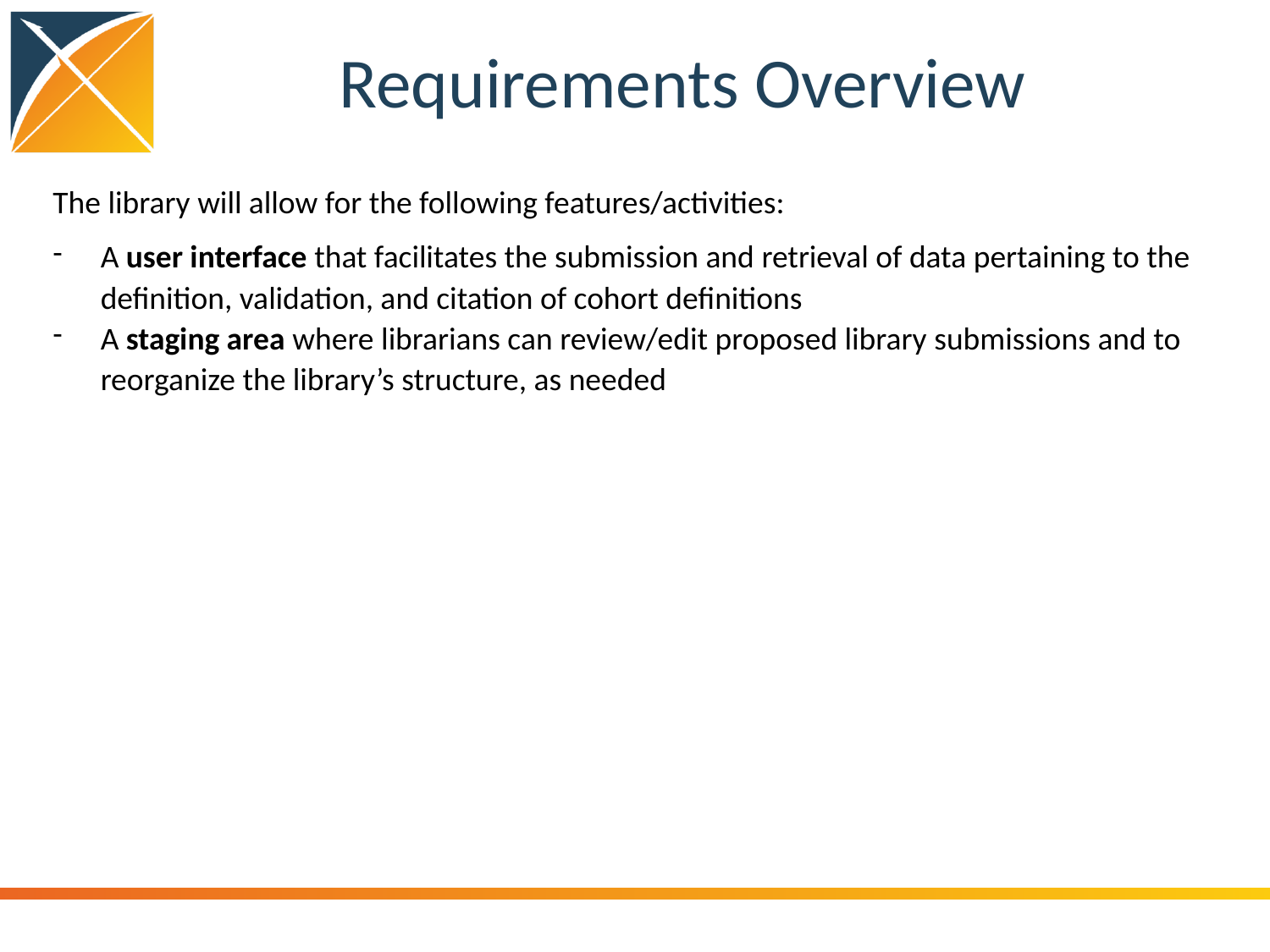

# Requirements Overview
The library will allow for the following features/activities:
A user interface that facilitates the submission and retrieval of data pertaining to the definition, validation, and citation of cohort definitions
A staging area where librarians can review/edit proposed library submissions and to reorganize the library’s structure, as needed